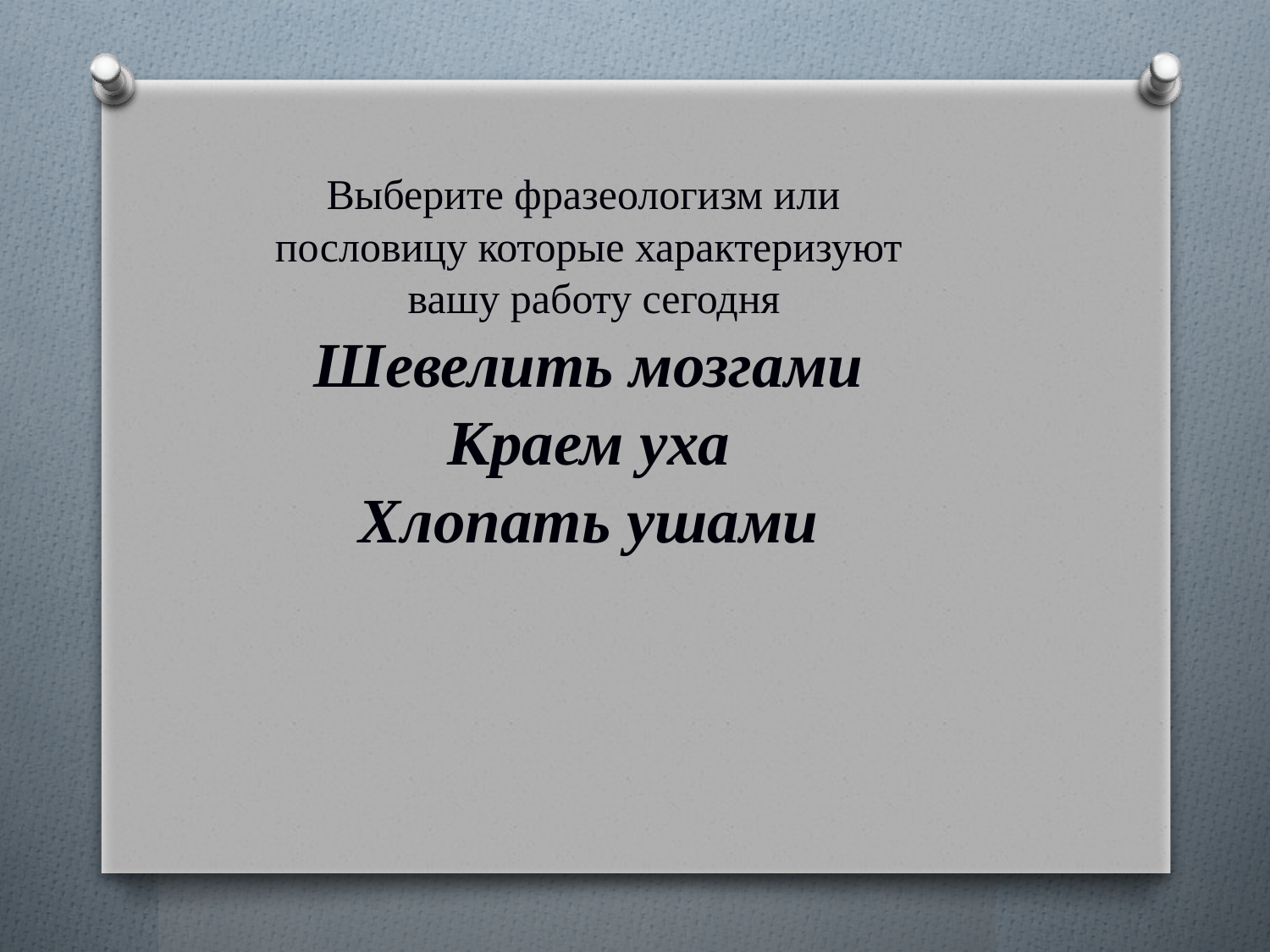

Выберите фразеологизм или

пословицу которые характеризуют

 вашу работу сегодня

Шевелить мозгами

Краем уха

Хлопать ушами